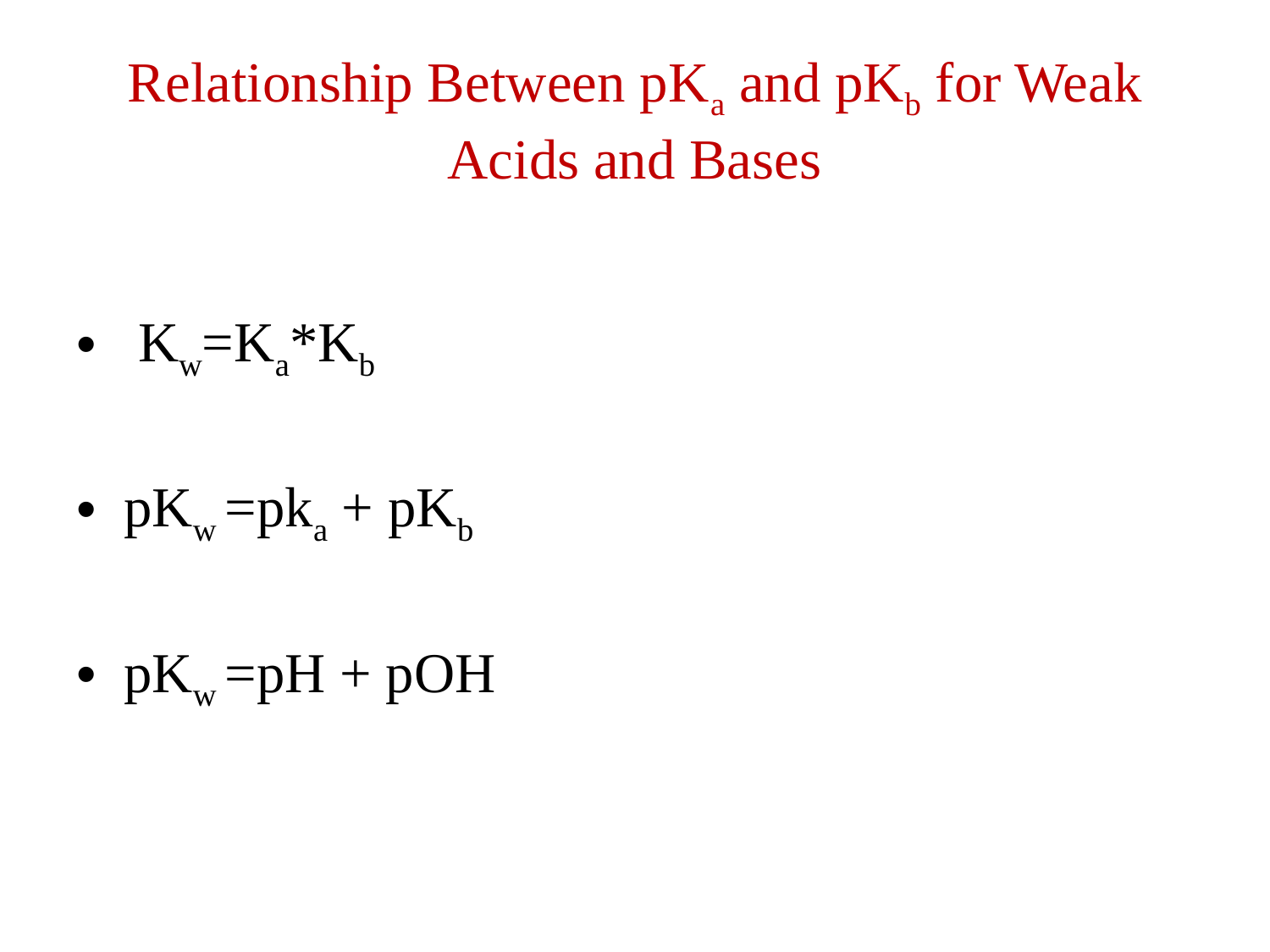

# Relationship Between pKa and pKb for Weak Acids and Bases
 Kw=Ka*Kb
pKw =pka + pKb
pKw =pH + pOH